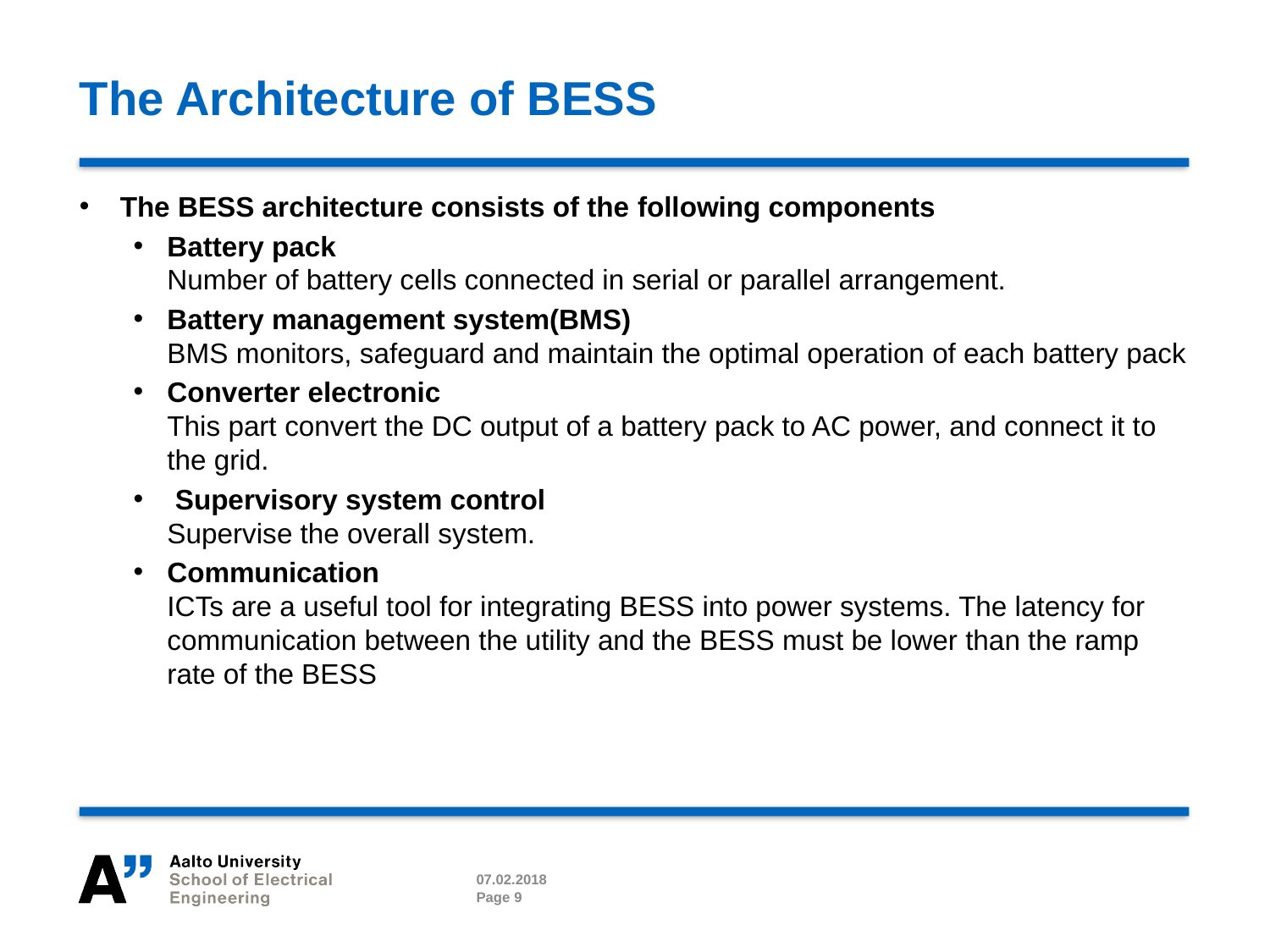

# The Architecture of BESS
The BESS architecture consists of the following components
Battery pack
Number of battery cells connected in serial or parallel arrangement.
Battery management system(BMS)
BMS monitors, safeguard and maintain the optimal operation of each battery pack
Converter electronic
This part convert the DC output of a battery pack to AC power, and connect it to the grid.
 Supervisory system control
Supervise the overall system.
Communication
ICTs are a useful tool for integrating BESS into power systems. The latency for communication between the utility and the BESS must be lower than the ramp rate of the BESS

07.02.2018
Page 9